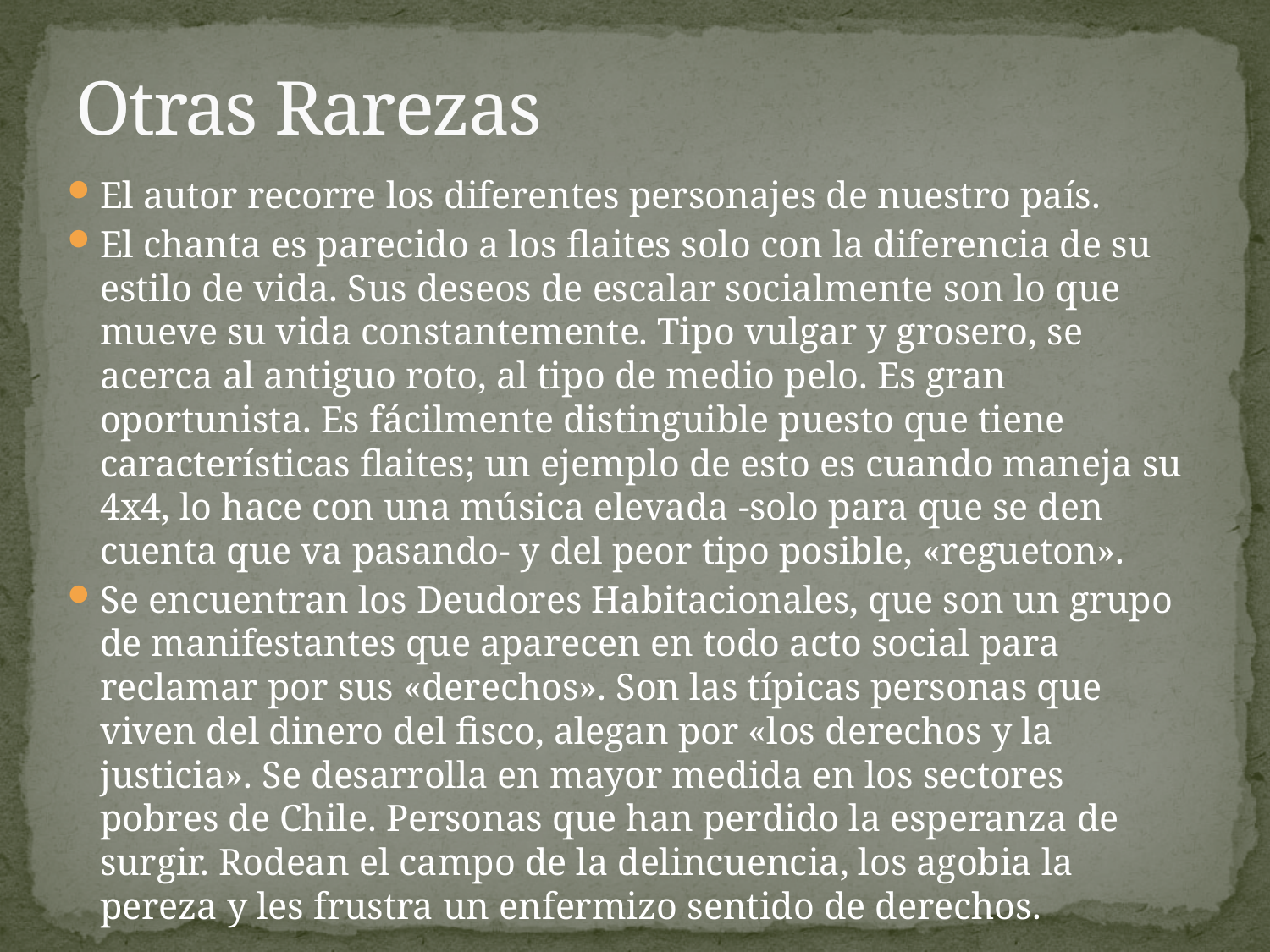

# Otras Rarezas
El autor recorre los diferentes personajes de nuestro país.
El chanta es parecido a los flaites solo con la diferencia de su estilo de vida. Sus deseos de escalar socialmente son lo que mueve su vida constantemente. Tipo vulgar y grosero, se acerca al antiguo roto, al tipo de medio pelo. Es gran oportunista. Es fácilmente distinguible puesto que tiene características flaites; un ejemplo de esto es cuando maneja su 4x4, lo hace con una música elevada -solo para que se den cuenta que va pasando- y del peor tipo posible, «regueton».
Se encuentran los Deudores Habitacionales, que son un grupo de manifestantes que aparecen en todo acto social para reclamar por sus «derechos». Son las típicas personas que viven del dinero del fisco, alegan por «los derechos y la justicia». Se desarrolla en mayor medida en los sectores pobres de Chile. Personas que han perdido la esperanza de surgir. Rodean el campo de la delincuencia, los agobia la pereza y les frustra un enfermizo sentido de derechos.